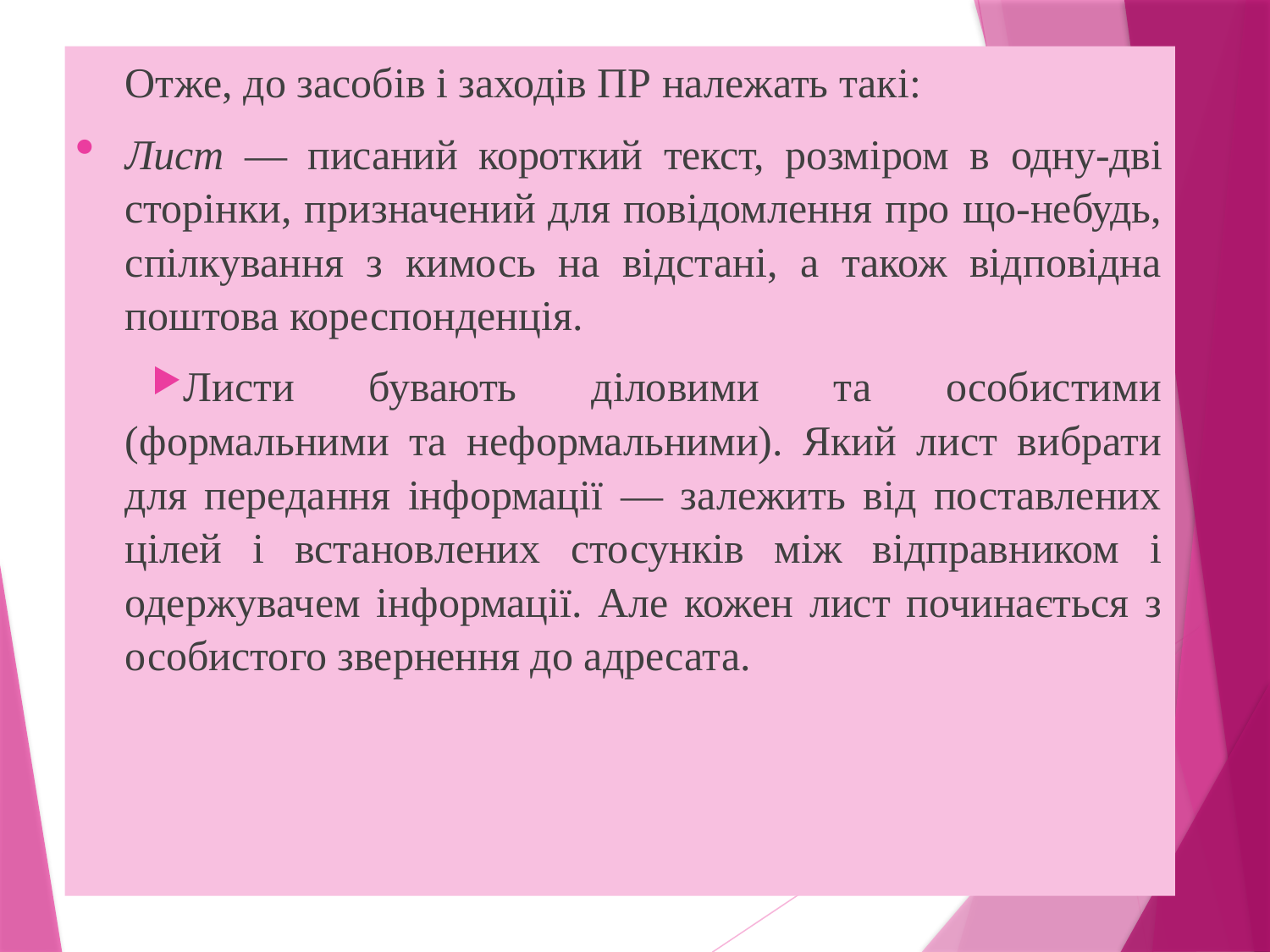

Отже, до засобів і заходів ПР належать такі:
Лист — писаний короткий текст, розміром в одну-дві сторін­ки, призначений для повідомлення про що-небудь, спілкування з кимось на відстані, а також відповідна поштова кореспонденція.
Листи бувають діловими та особистими (формальними та неформальними). Який лист вибрати для передання інформації — залежить від поставлених цілей і встановлених стосунків між відправником і одержувачем інформації. Але кожен лист починається з особистого звернення до адресата.